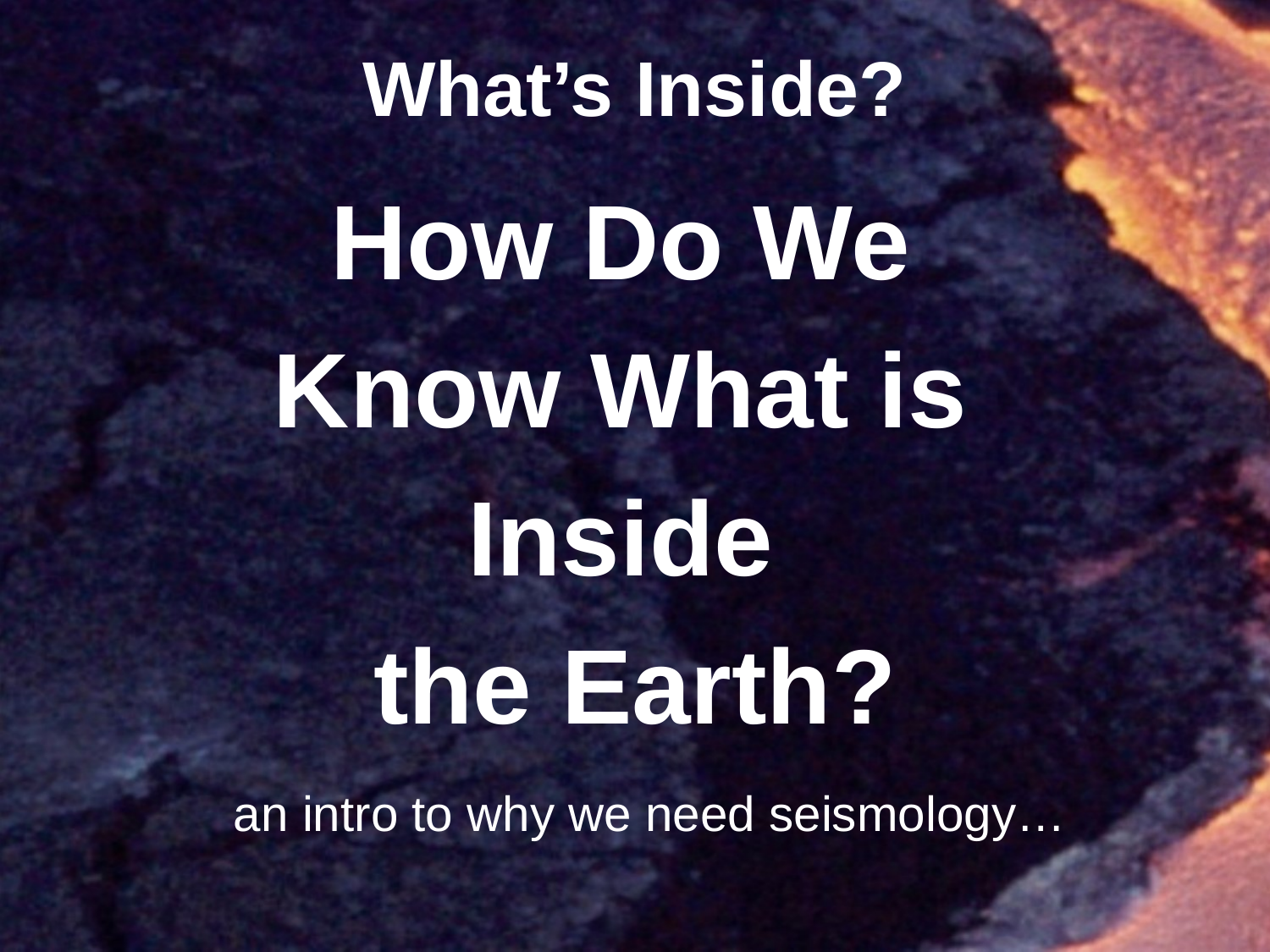

# What’s Inside?
How Do We
Know What is
Inside
the Earth?
an intro to why we need seismology…